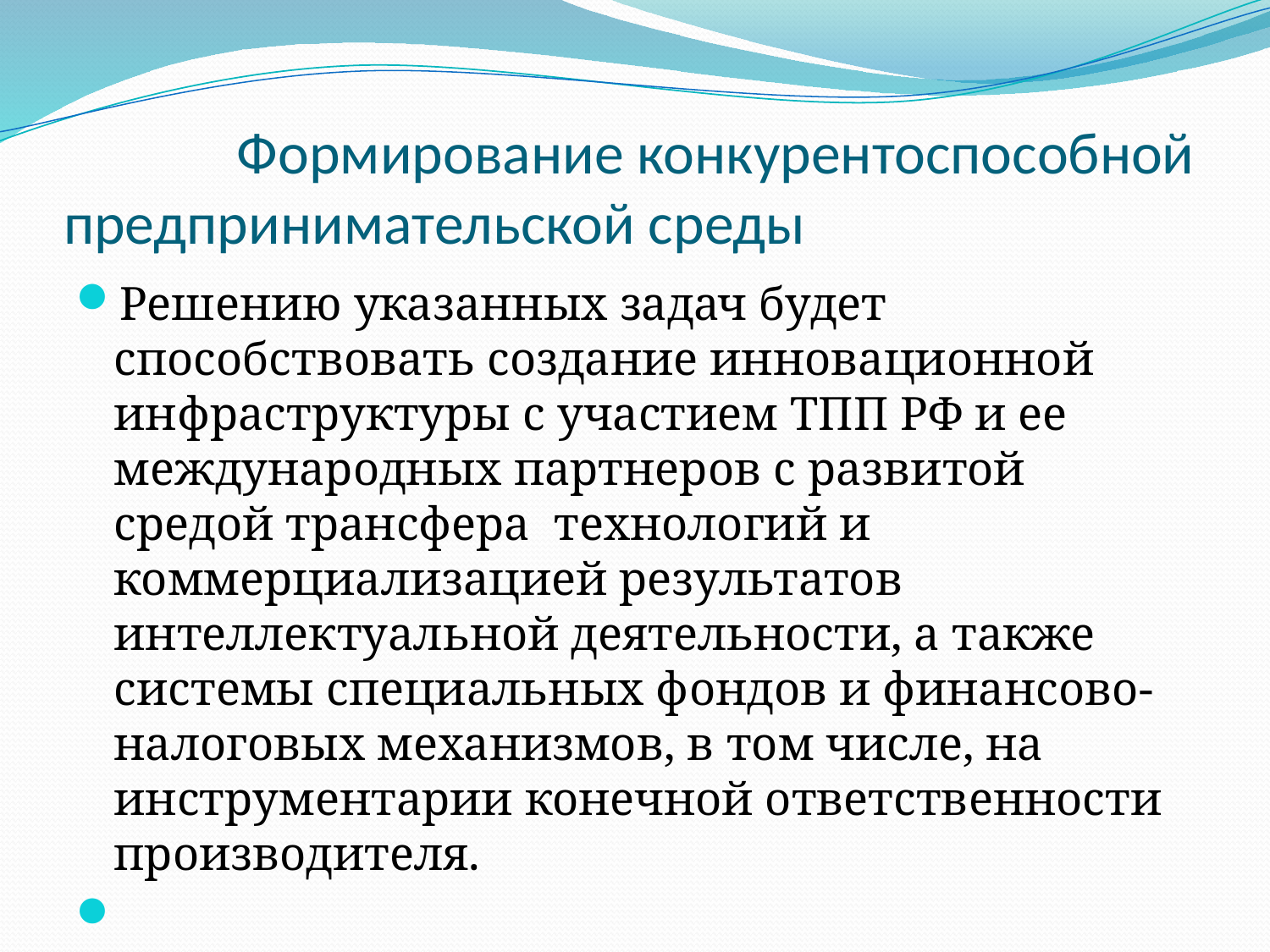

# Формирование конкурентоспособной предпринимательской среды
Решению указанных задач будет способствовать создание инновационной инфраструктуры с участием ТПП РФ и ее международных партнеров с развитой средой трансфера  технологий и коммерциализацией результатов интеллектуальной деятельности, а также системы специальных фондов и финансово-налоговых механизмов, в том числе, на инструментарии конечной ответственности производителя.